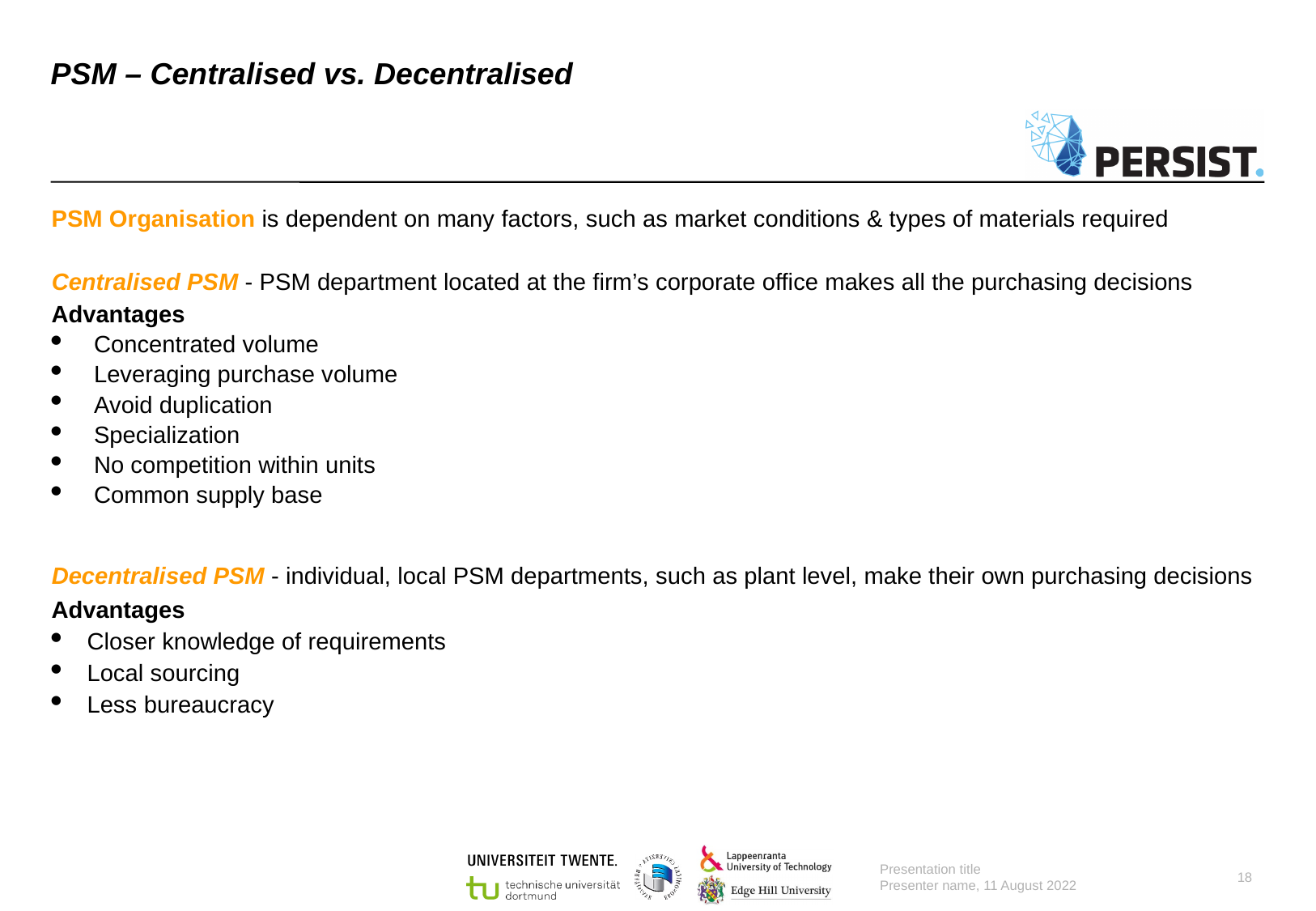

# PSM – Centralised vs. Decentralised

PSM Organisation is dependent on many factors, such as market conditions & types of materials required

Centralised PSM - PSM department located at the firm’s corporate office makes all the purchasing decisions
Advantages
 Concentrated volume
 Leveraging purchase volume
 Avoid duplication
 Specialization
 No competition within units
 Common supply base

Decentralised PSM - individual, local PSM departments, such as plant level, make their own purchasing decisions
Advantages
Closer knowledge of requirements
Local sourcing
Less bureaucracy

Presentation title
Presenter name, 11 August 2022
18